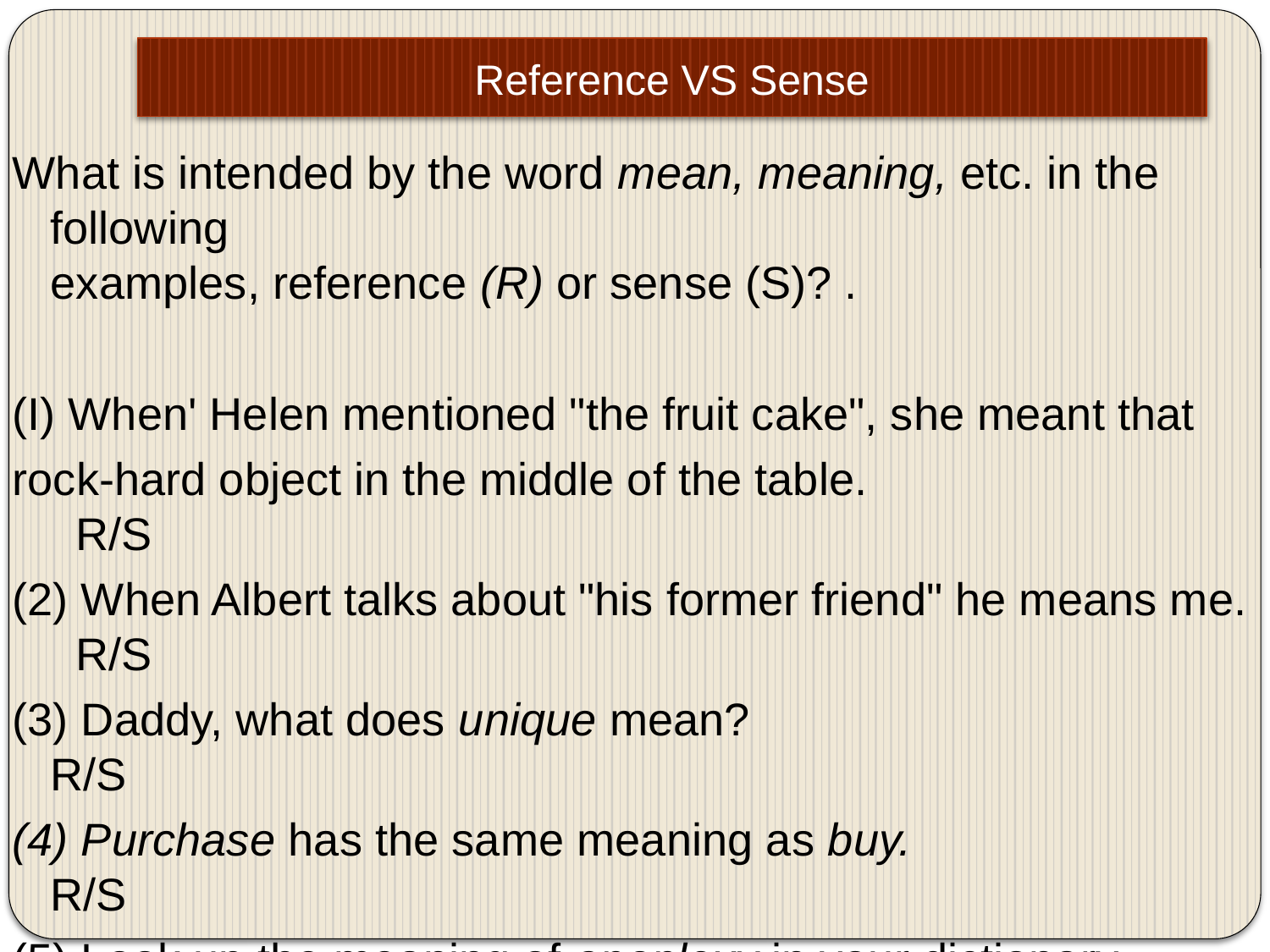

# Reference VS Sense
What is intended by the word mean, meaning, etc. in the following
examples, reference (R) or sense (S)? .

(I) When' Helen mentioned "the fruit cake", she meant that
rock-hard object in the middle of the table.                                 R/S
(2) When Albert talks about "his former friend" he means me.   R/S
(3) Daddy, what does unique mean? 				    R/S
(4) Purchase has the same meaning as buy. 			     R/S
(5) Look up the meaning of apoplexy in your dictionary.                R/S
(6) If you look out of the window now, you'll see who I mean.      R/S